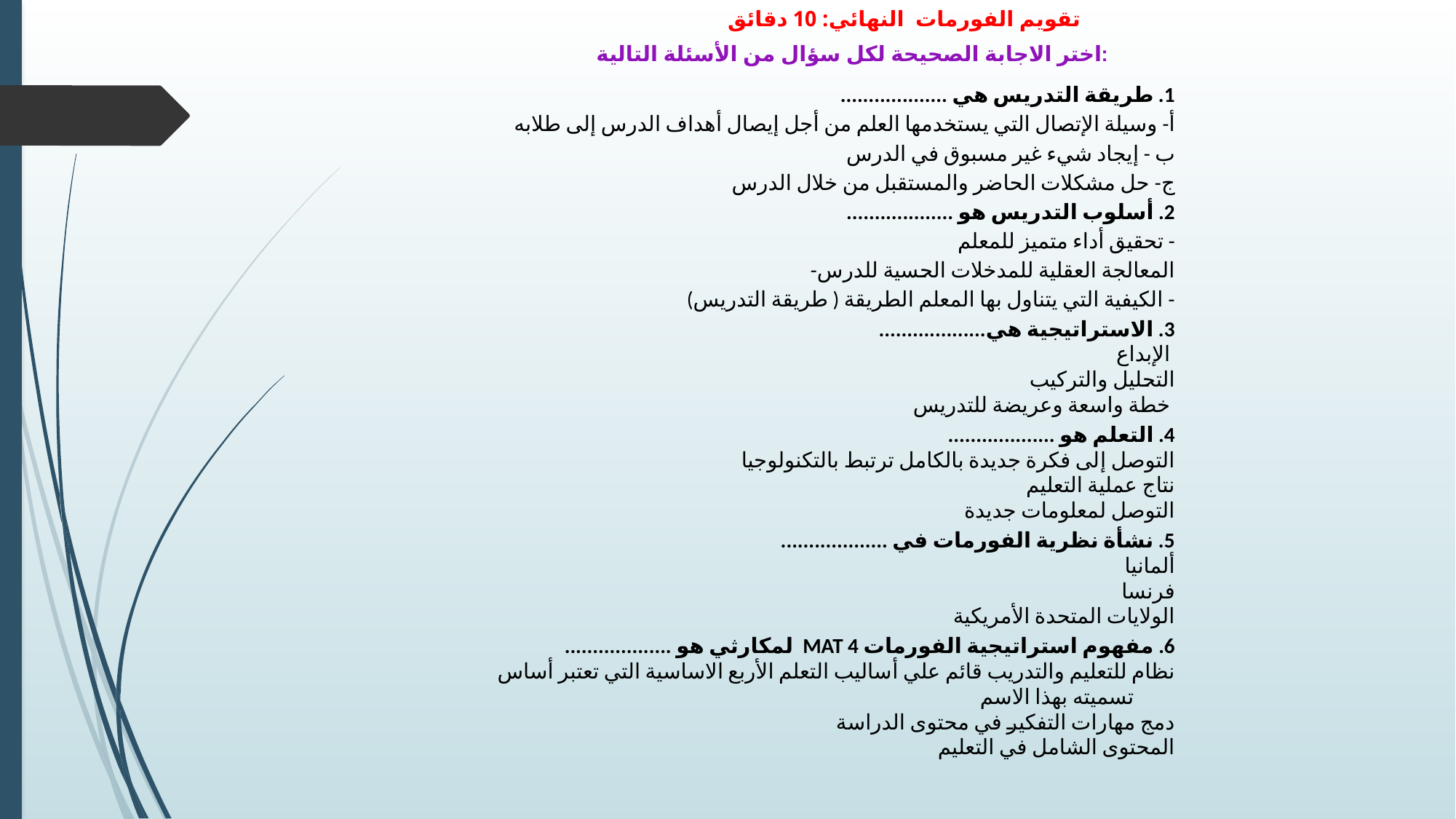

تقويم الفورمات  النهائي: 10 دقائق
اختر الاجابة الصحيحة لكل سؤال من الأسئلة التالية:
1. طريقة التدريس هي ...................
أ- وسيلة الإتصال التي يستخدمها العلم من أجل إيصال أهداف الدرس إلى طلابه
ب‌ - إيجاد شيء غير مسبوق في الدرس
ج- حل مشكلات الحاضر والمستقبل من خلال الدرس
2. أسلوب التدريس هو ...................
- تحقيق أداء متميز للمعلم
المعالجة العقلية للمدخلات الحسية للدرس-
‌- الكيفية التي يتناول بها المعلم الطريقة ( طريقة التدريس)
3. الاستراتيجية هي...................
 الإبداع
التحليل والتركيب
 خطة واسعة وعريضة للتدريس
4. التعلم هو ...................
التوصل إلى فكرة جديدة بالكامل ترتبط بالتكنولوجيا
نتاج عملية التعليم
التوصل لمعلومات جديدة
5. نشأة نظرية الفورمات في ...................
ألمانيا
فرنسا
الولايات المتحدة الأمريكية
6. مفهوم استراتيجية الفورمات 4 MAT  لمكارثي هو ...................
نظام للتعليم والتدريب قائم علي أساليب التعلم الأربع الاساسية التي تعتبر أساس تسميته بهذا الاسم
دمج مهارات التفكير في محتوى الدراسة
المحتوى الشامل في التعليم